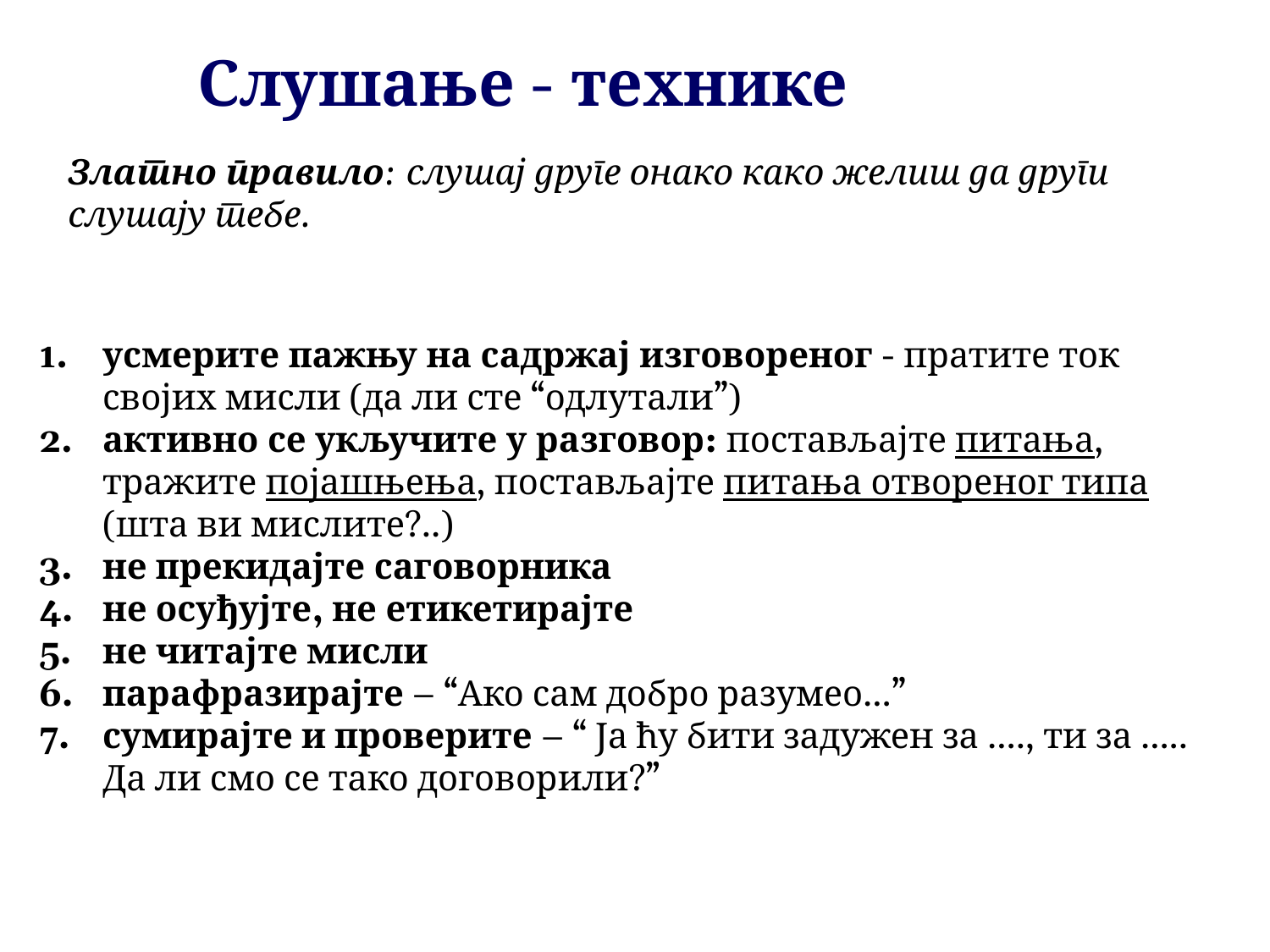

Слушање - технике

Златно правило: слушај друге онако како желиш да други слушају тебе.

усмерите пажњу на садржај изговореног - пратите ток својих мисли (да ли сте “одлутали”)
активно се укључите у разговор: постављајте питања, тражите појашњења, постављајте питања отвореног типа (шта ви мислите?..)
не прекидајте саговорника
не осуђујте, не етикетирајте
не читајте мисли
парафразирајте – “Ако сам добро разумео...”
сумирајте и проверите – “ Ја ћу бити задужен за ...., ти за ..... Да ли смо се тако договорили?”